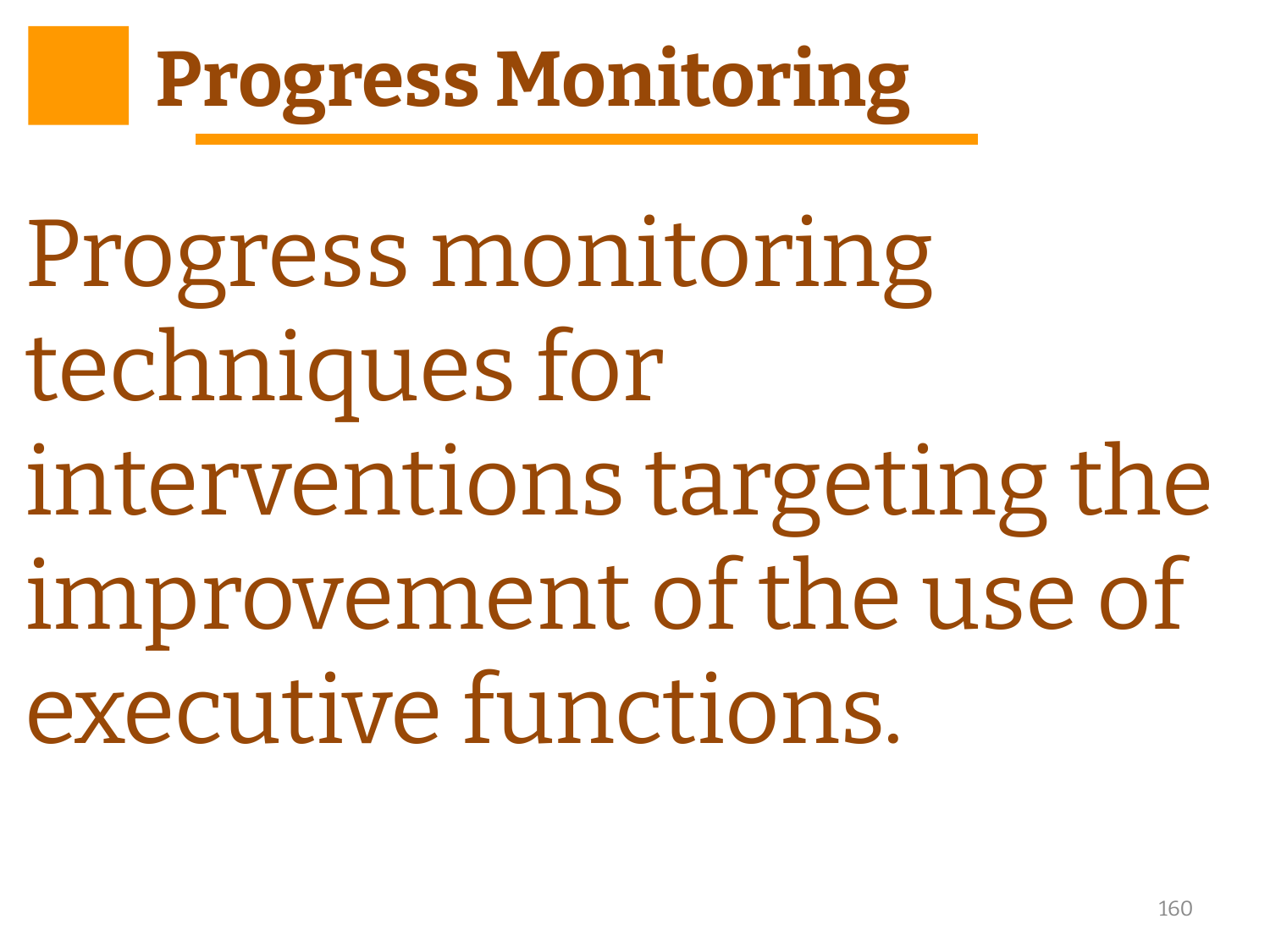

Progress Monitoring

Progress monitoring techniques for interventions targeting the improvement of the use of executive functions.
160